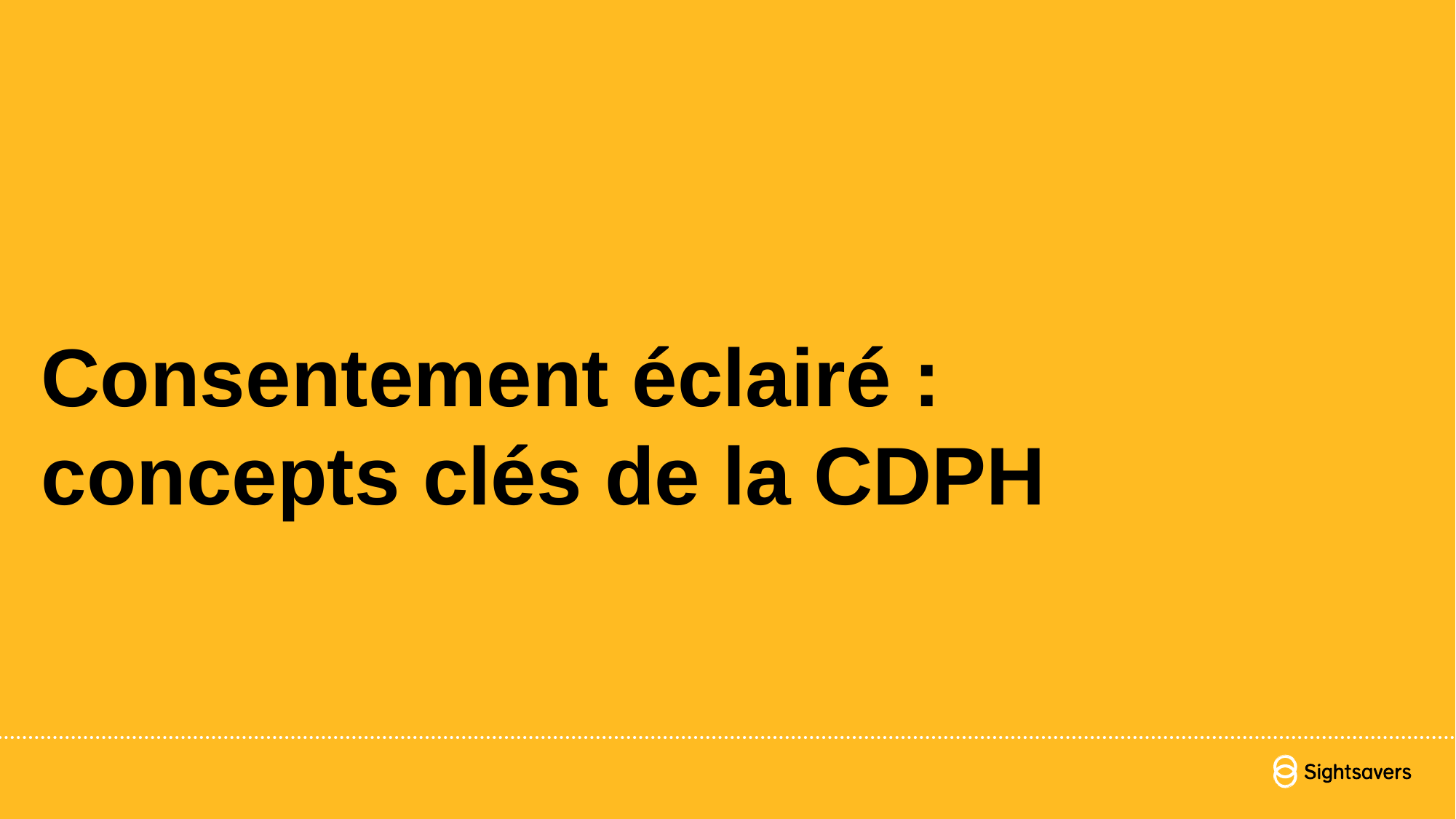

# Consentement éclairé : concepts clés de la CDPH